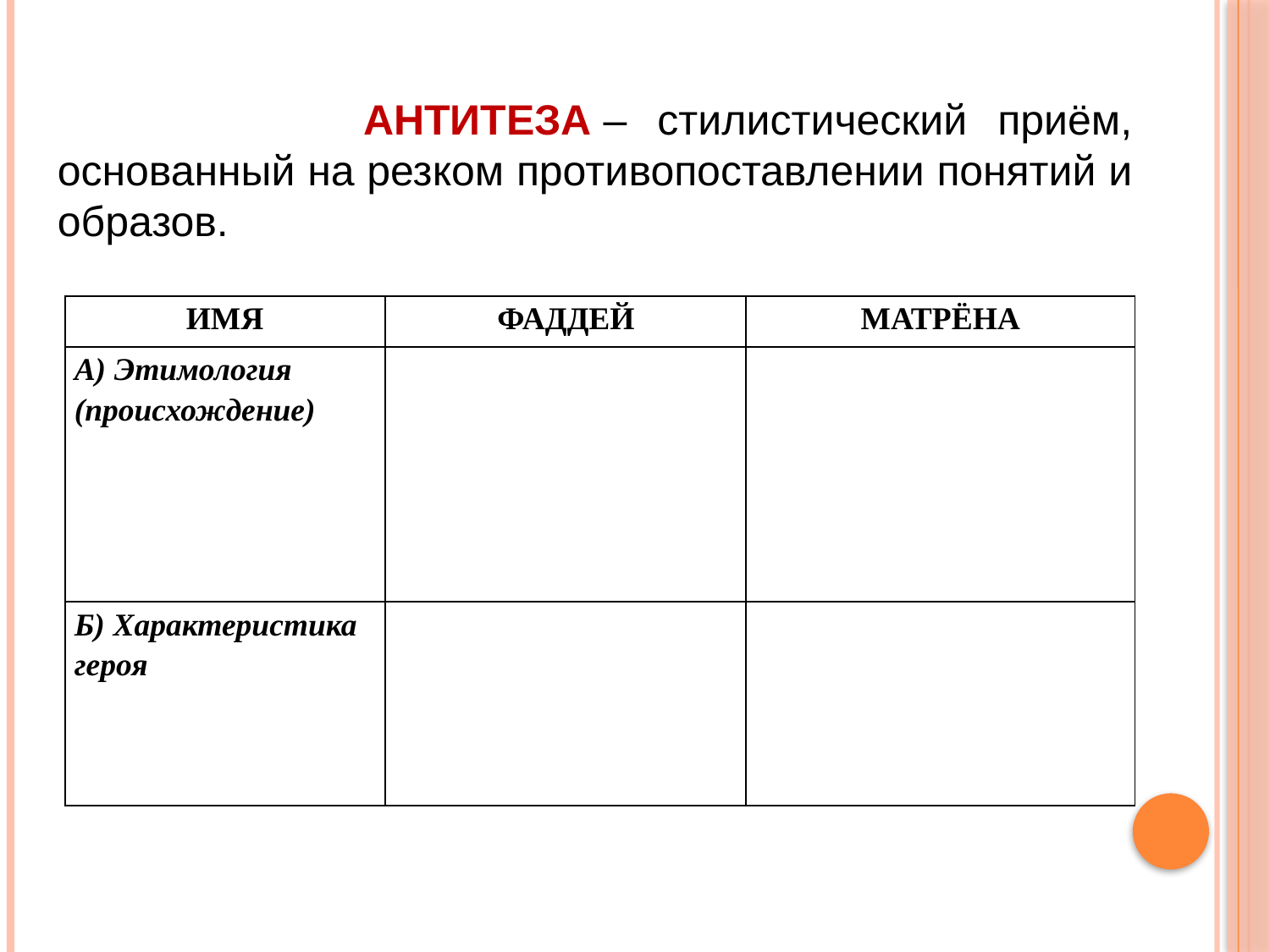

АНТИТЕЗА – стилистический приём, основанный на резком противопоставлении понятий и образов.

| ИМЯ | ФАДДЕЙ | МАТРЁНА |
| --- | --- | --- |
| А) Этимология (происхождение) |  |  |
| Б) Характеристика героя |  |  |